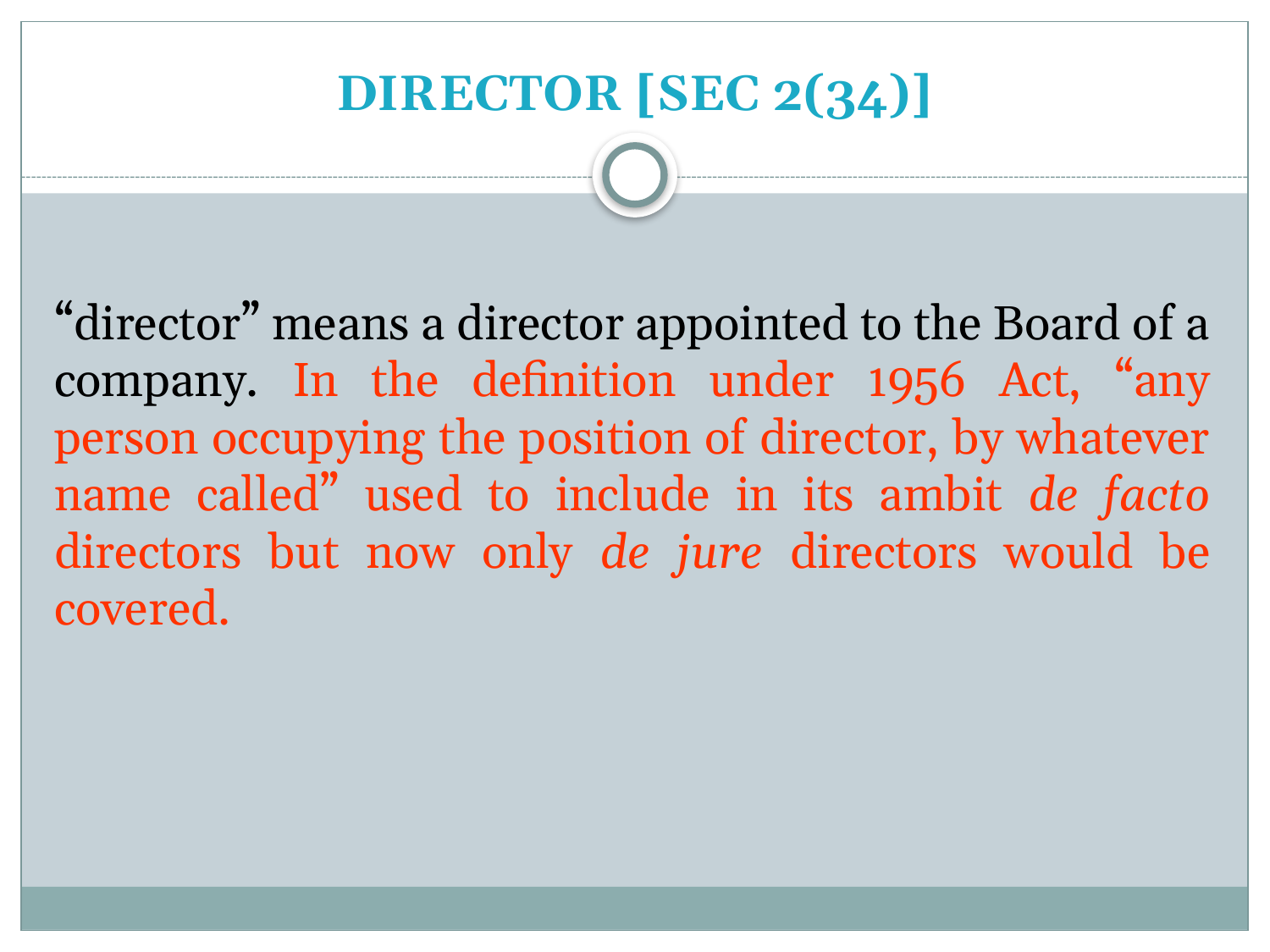

# Director [Sec 2(34)]
“director” means a director appointed to the Board of a company. In the definition under 1956 Act, “any person occupying the position of director, by whatever name called” used to include in its ambit de facto directors but now only de jure directors would be covered.